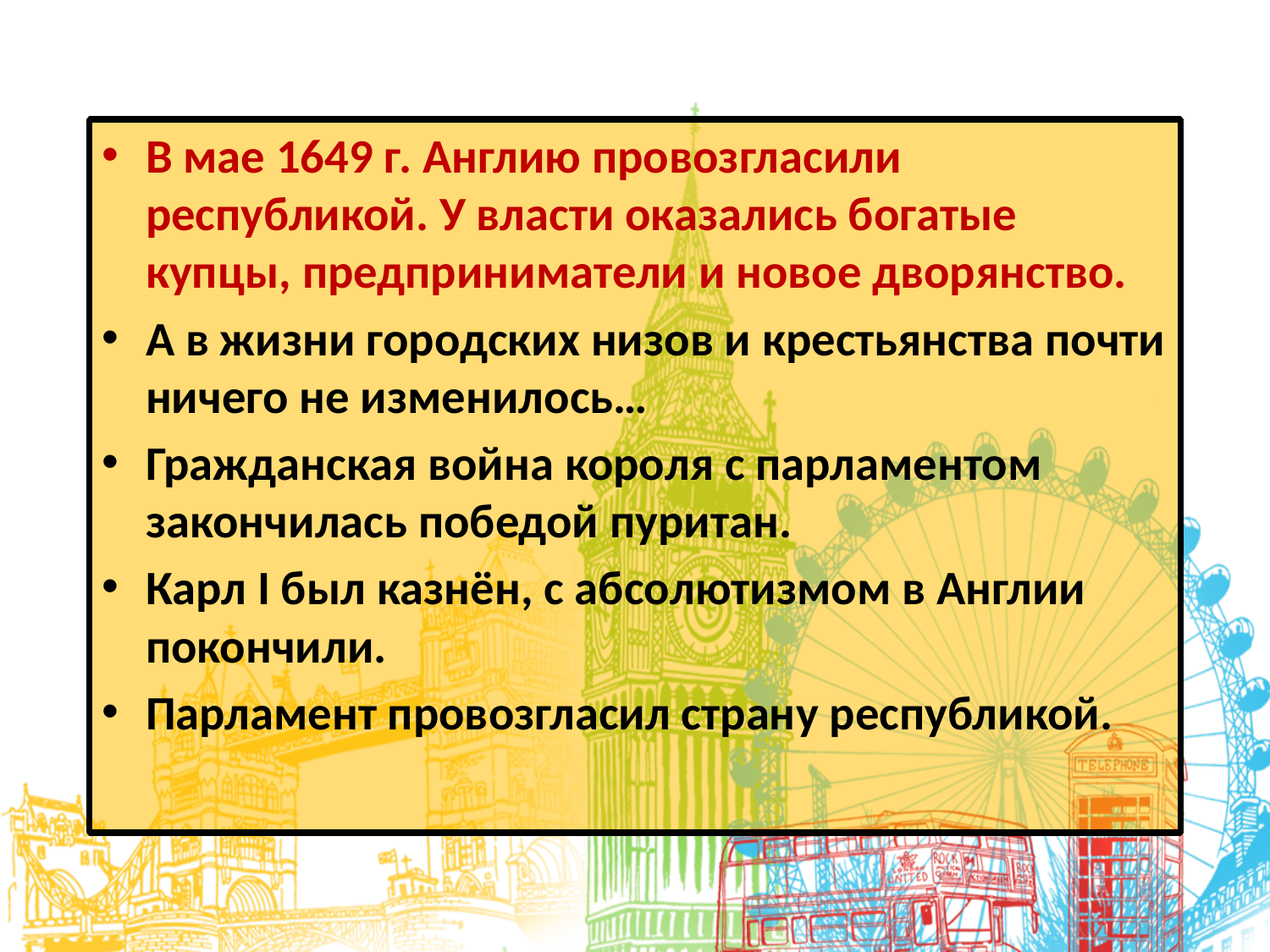

В мае 1649 г. Англию провозгласили республикой. У власти оказались богатые купцы, предприниматели и новое дворянство.
А в жизни городских низов и крестьянства почти ничего не изменилось…
Гражданская война короля с парламентом закончилась победой пуритан.
Карл I был казнён, с абсолютизмом в Англии покончили.
Парламент провозгласил страну республикой.